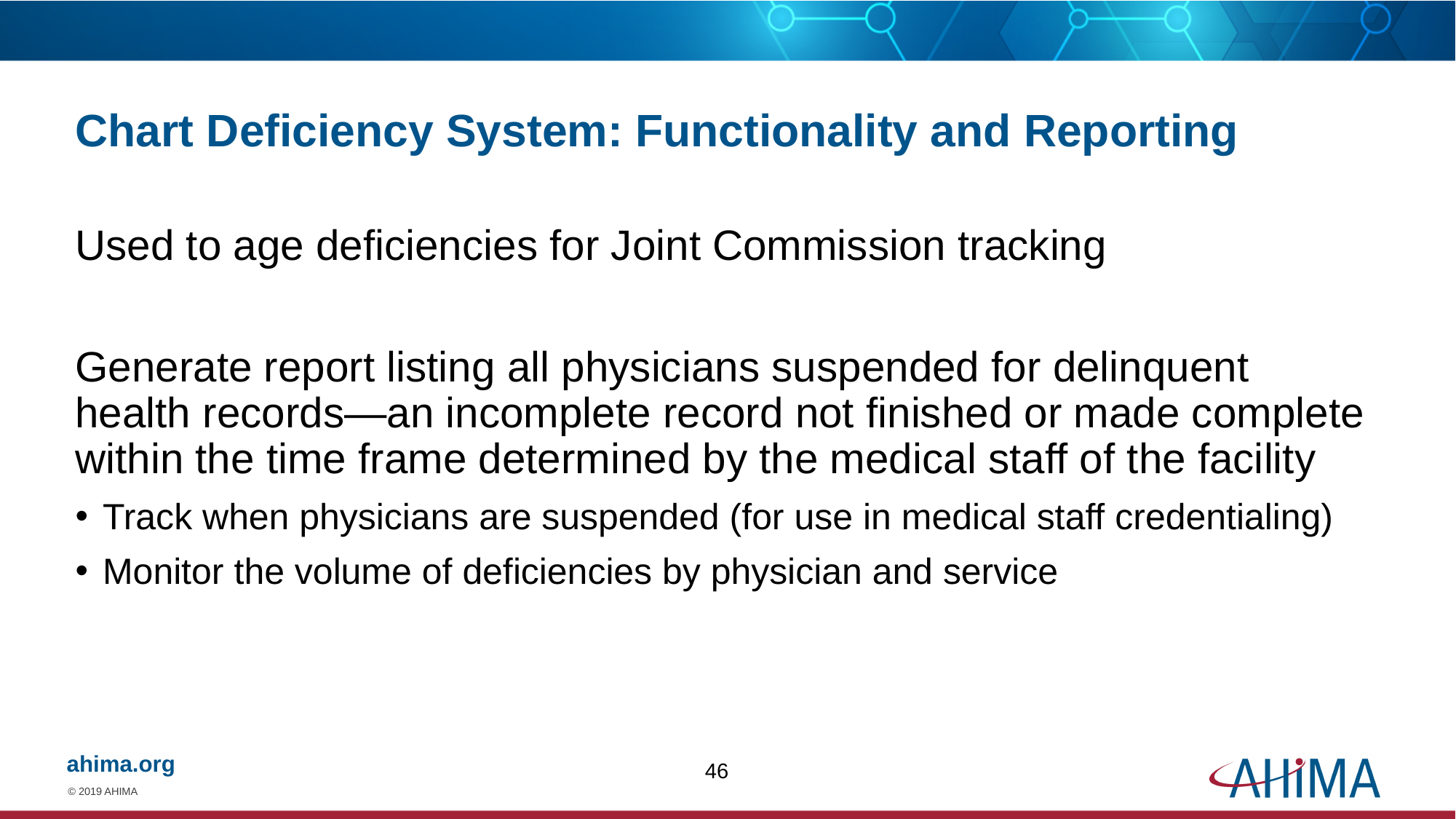

# Chart Deficiency System: Functionality and Reporting
Used to age deficiencies for Joint Commission tracking

Generate report listing all physicians suspended for delinquent health records—an incomplete record not finished or made complete within the time frame determined by the medical staff of the facility
Track when physicians are suspended (for use in medical staff credentialing)
Monitor the volume of deficiencies by physician and service